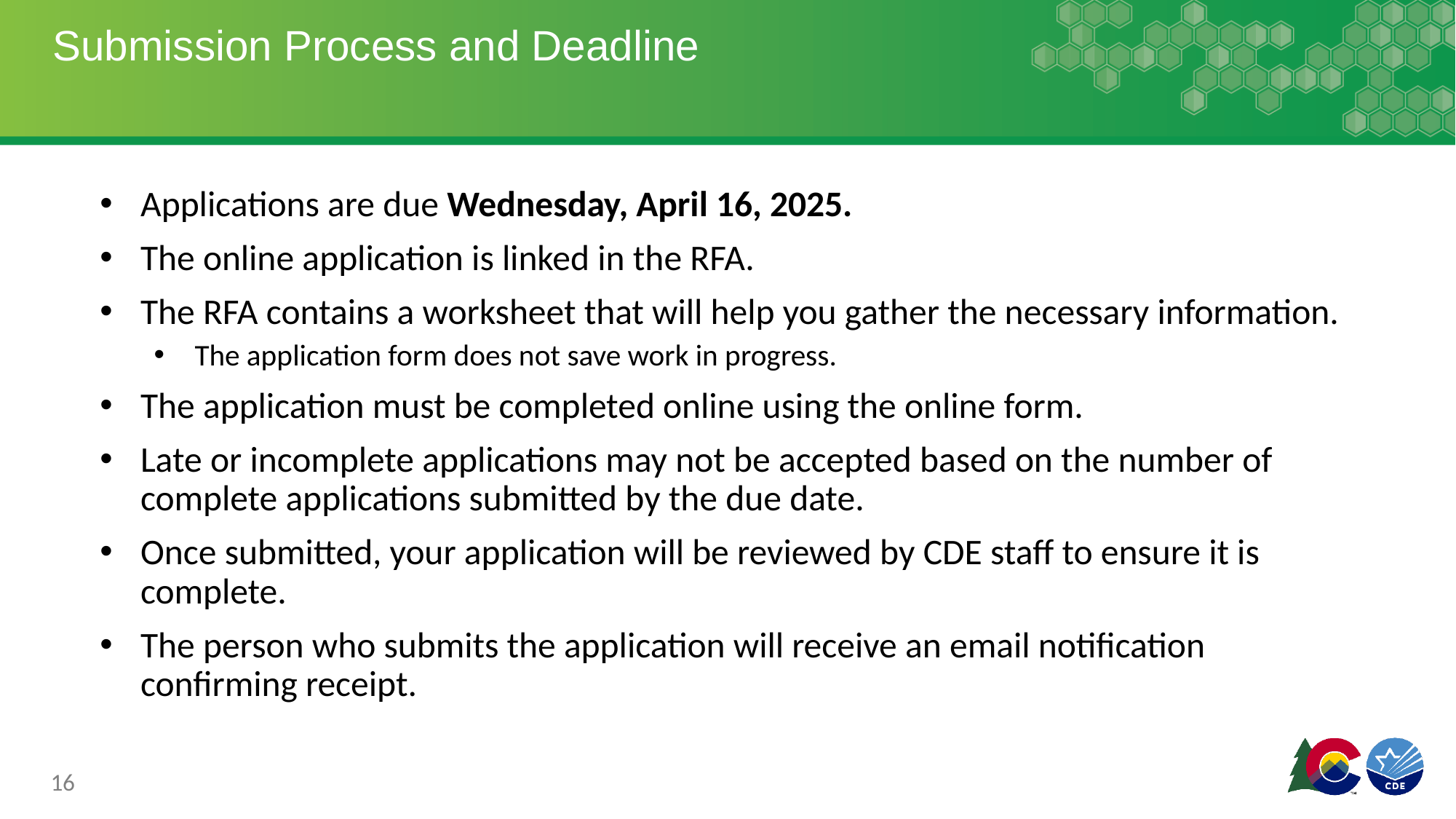

# Submission Process and Deadline
Applications are due Wednesday, April 16, 2025.
The online application is linked in the RFA.
The RFA contains a worksheet that will help you gather the necessary information.
The application form does not save work in progress.
The application must be completed online using the online form.
Late or incomplete applications may not be accepted based on the number of complete applications submitted by the due date.
Once submitted, your application will be reviewed by CDE staff to ensure it is complete.
The person who submits the application will receive an email notification confirming receipt.

16